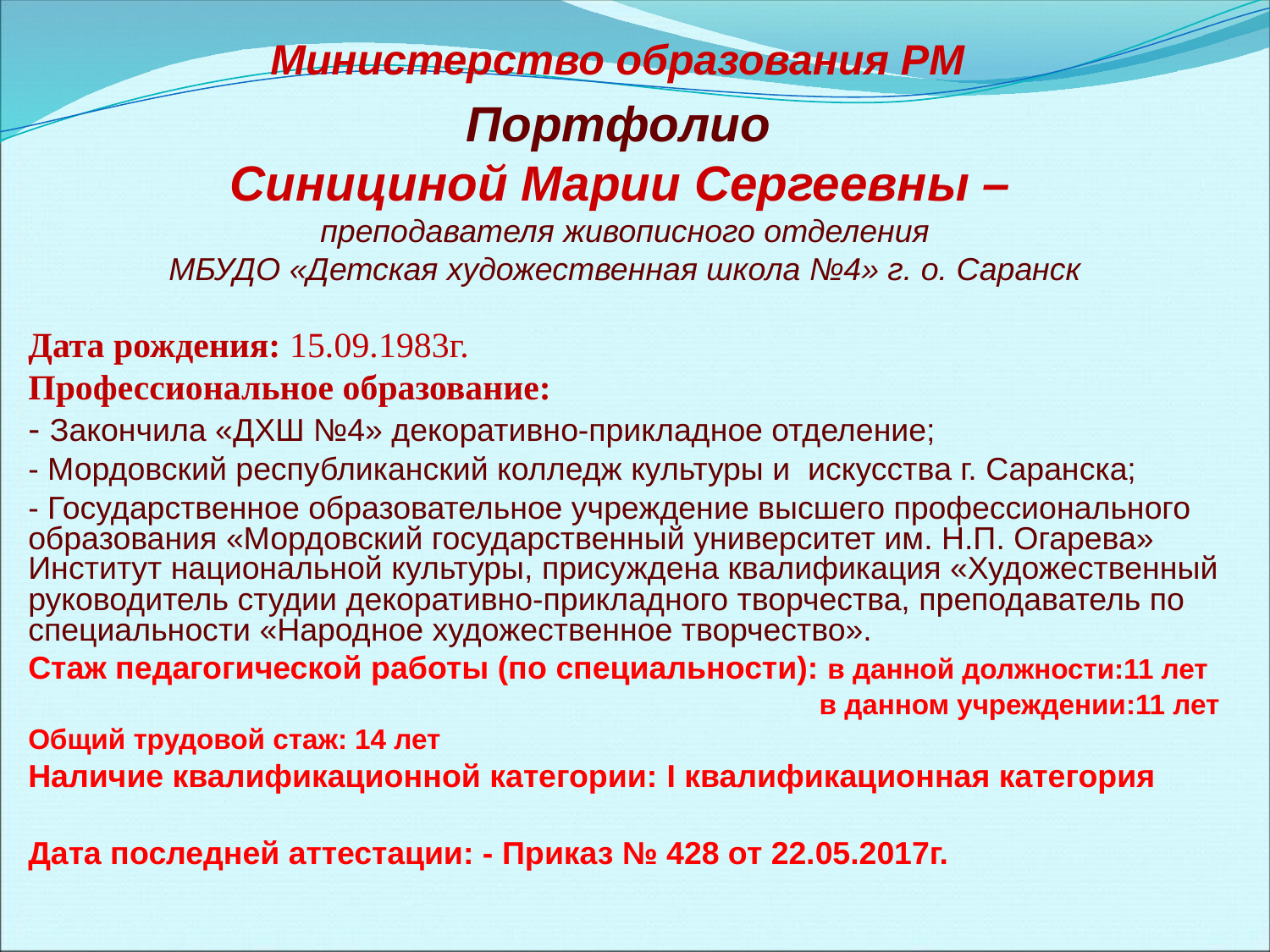

Министерство образования РМ
Портфолио
Синициной Марии Сергеевны –
преподавателя живописного отделения
МБУДО «Детская художественная школа №4» г. о. Саранск
Дата рождения: 15.09.1983г.
Профессиональное образование:
- Закончила «ДХШ №4» декоративно-прикладное отделение;
- Мордовский республиканский колледж культуры и  искусства г. Саранска;
- Государственное образовательное учреждение высшего профессионального образования «Мордовский государственный университет им. Н.П. Огарева» Институт национальной культуры, присуждена квалификация «Художественный  руководитель студии декоративно-прикладного творчества, преподаватель по специальности «Народное художественное творчество».
Стаж педагогической работы (по специальности): в данной должности:11 лет
                                                                                                     в данном учреждении:11 лет
Общий трудовой стаж: 14 лет
Наличие квалификационной категории: I квалификационная категория

Дата последней аттестации: - Приказ № 428 от 22.05.2017г.